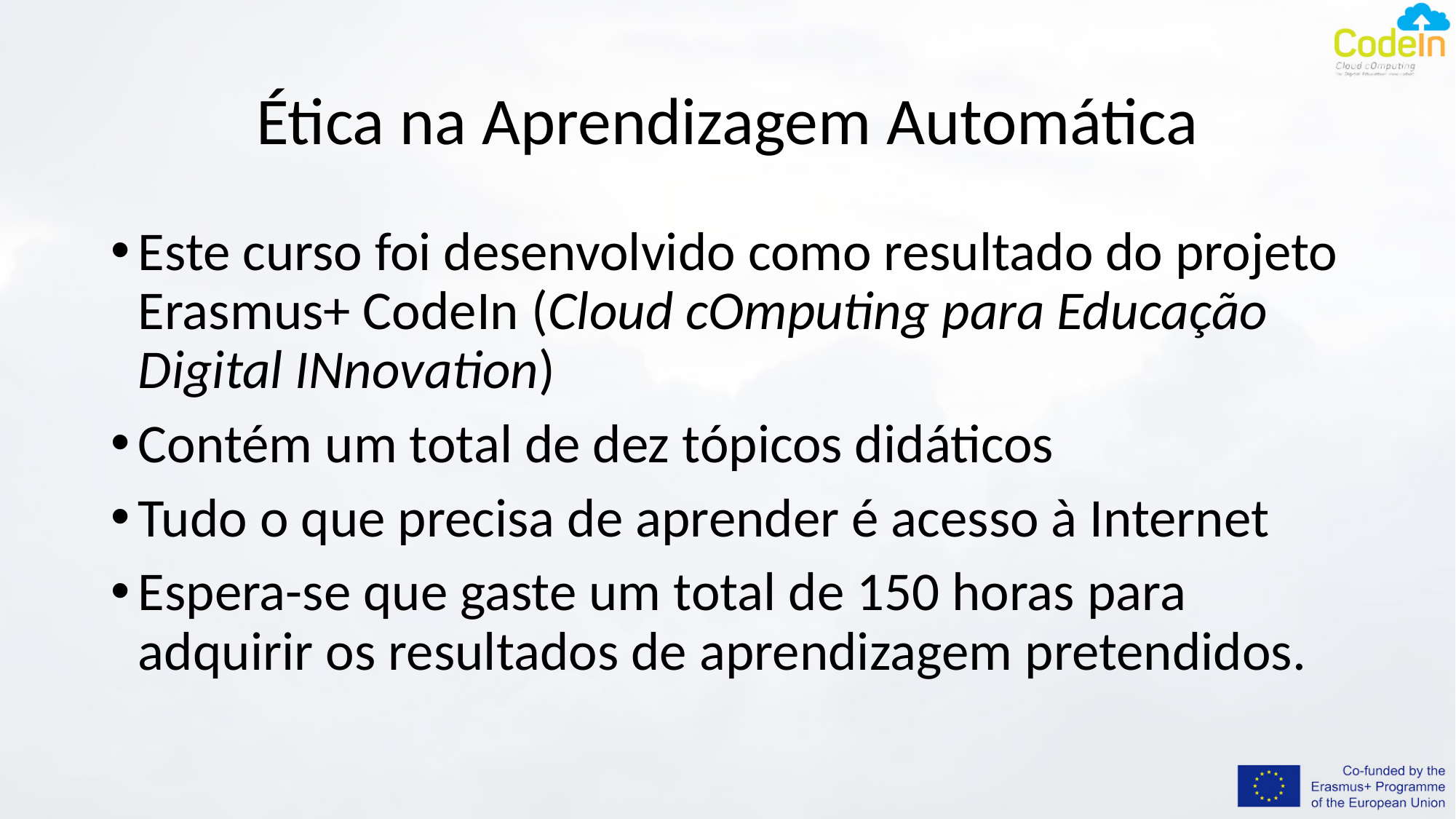

# Ética na Aprendizagem Automática
Este curso foi desenvolvido como resultado do projeto Erasmus+ CodeIn (Cloud cOmputing para Educação Digital INnovation)
Contém um total de dez tópicos didáticos
Tudo o que precisa de aprender é acesso à Internet
Espera-se que gaste um total de 150 horas para adquirir os resultados de aprendizagem pretendidos.